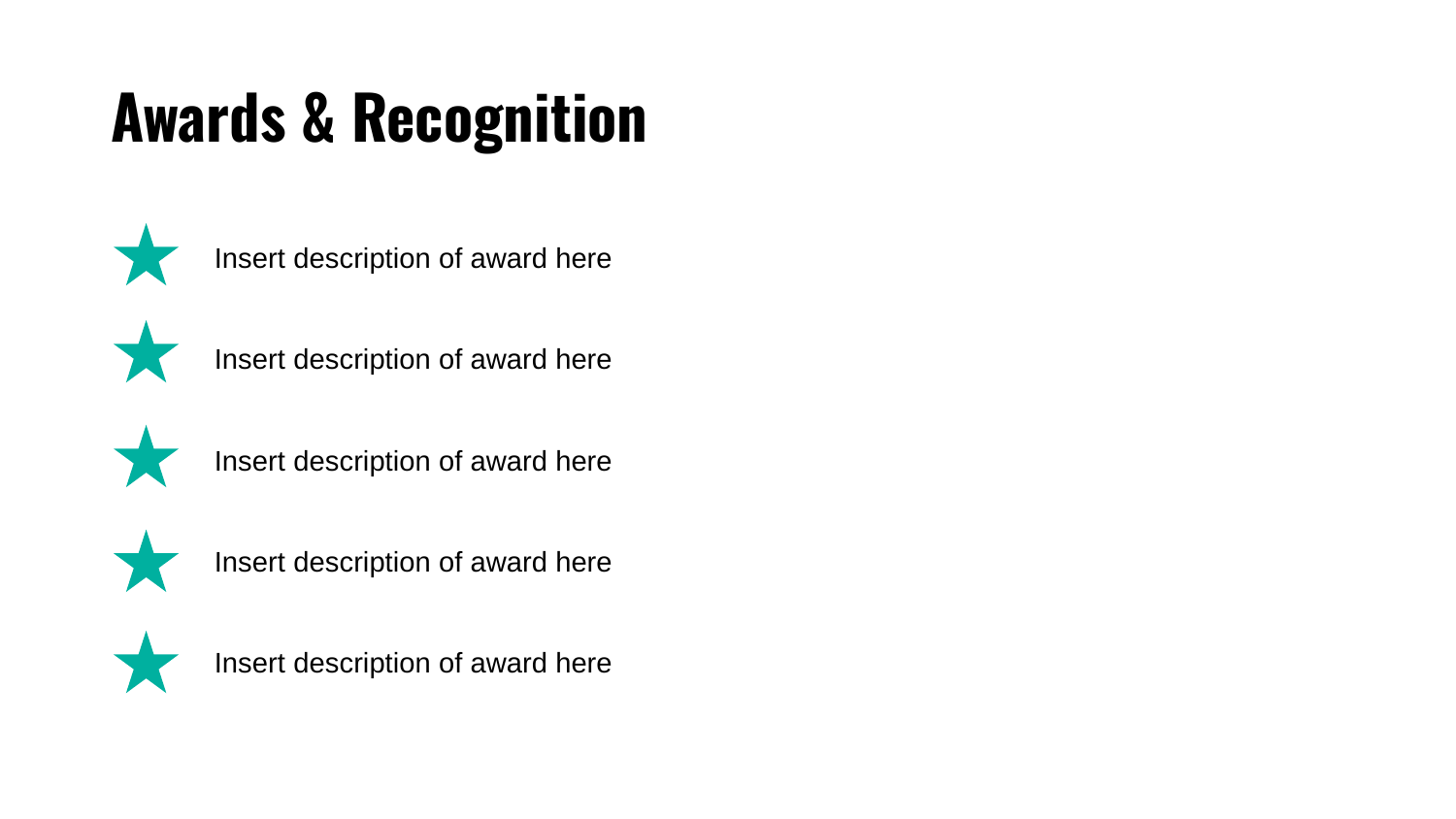

# Awards & Recognition

Insert description of award here

Insert description of award here

Insert description of award here

Insert description of award here

Insert description of award here